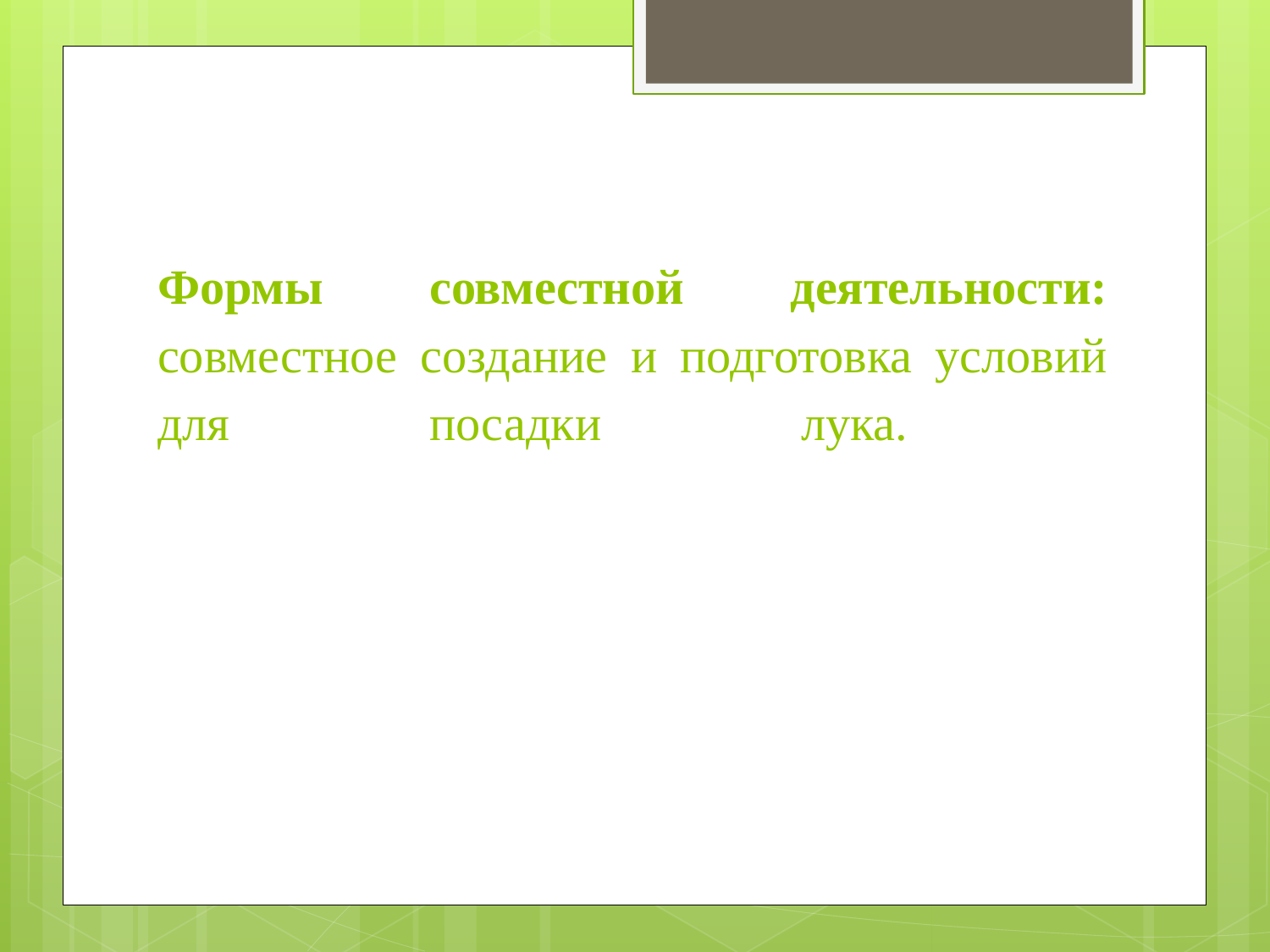

# Формы совместной деятельности: совместное создание и подготовка условий для посадки лука.